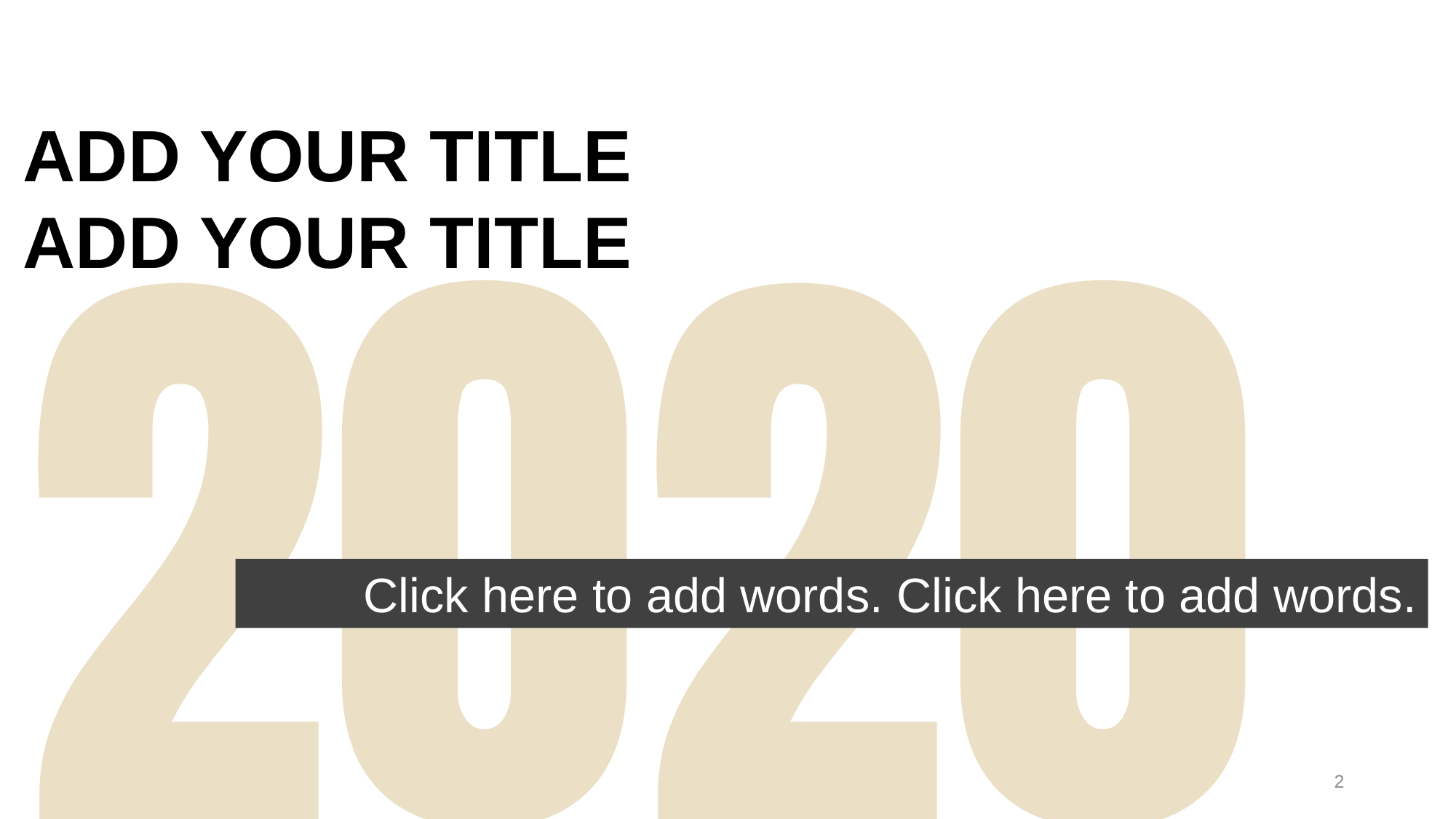

ADD YOUR TITLE
ADD YOUR TITLE
2020
Click here to add words. Click here to add words.
2